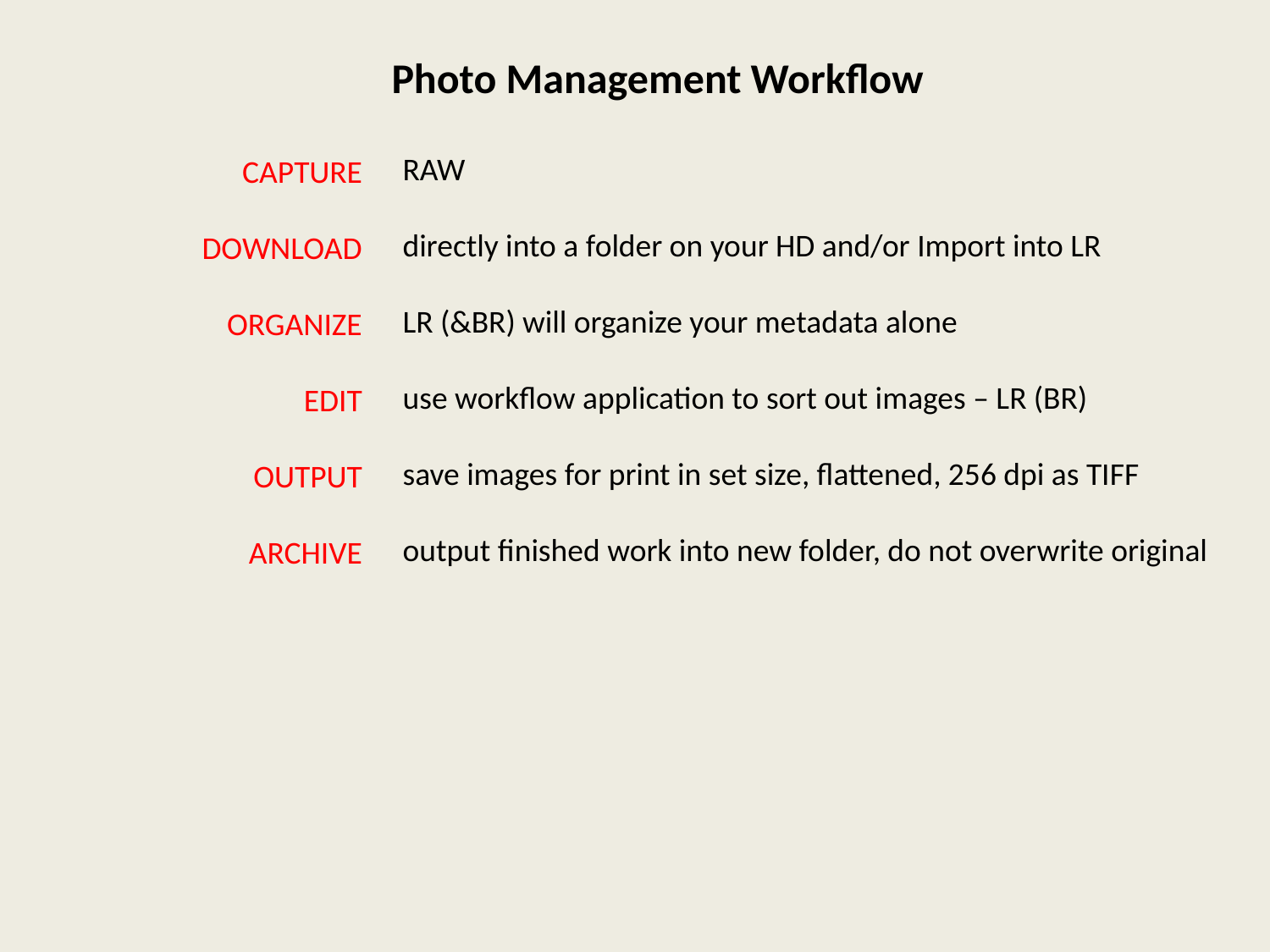

Photo Management Workflow
RAW

directly into a folder on your HD and/or Import into LR

LR (&BR) will organize your metadata alone

use workflow application to sort out images – LR (BR)

save images for print in set size, flattened, 256 dpi as TIFF

output finished work into new folder, do not overwrite original
CAPTURE

DOWNLOAD

ORGANIZE

EDIT

OUTPUT

ARCHIVE